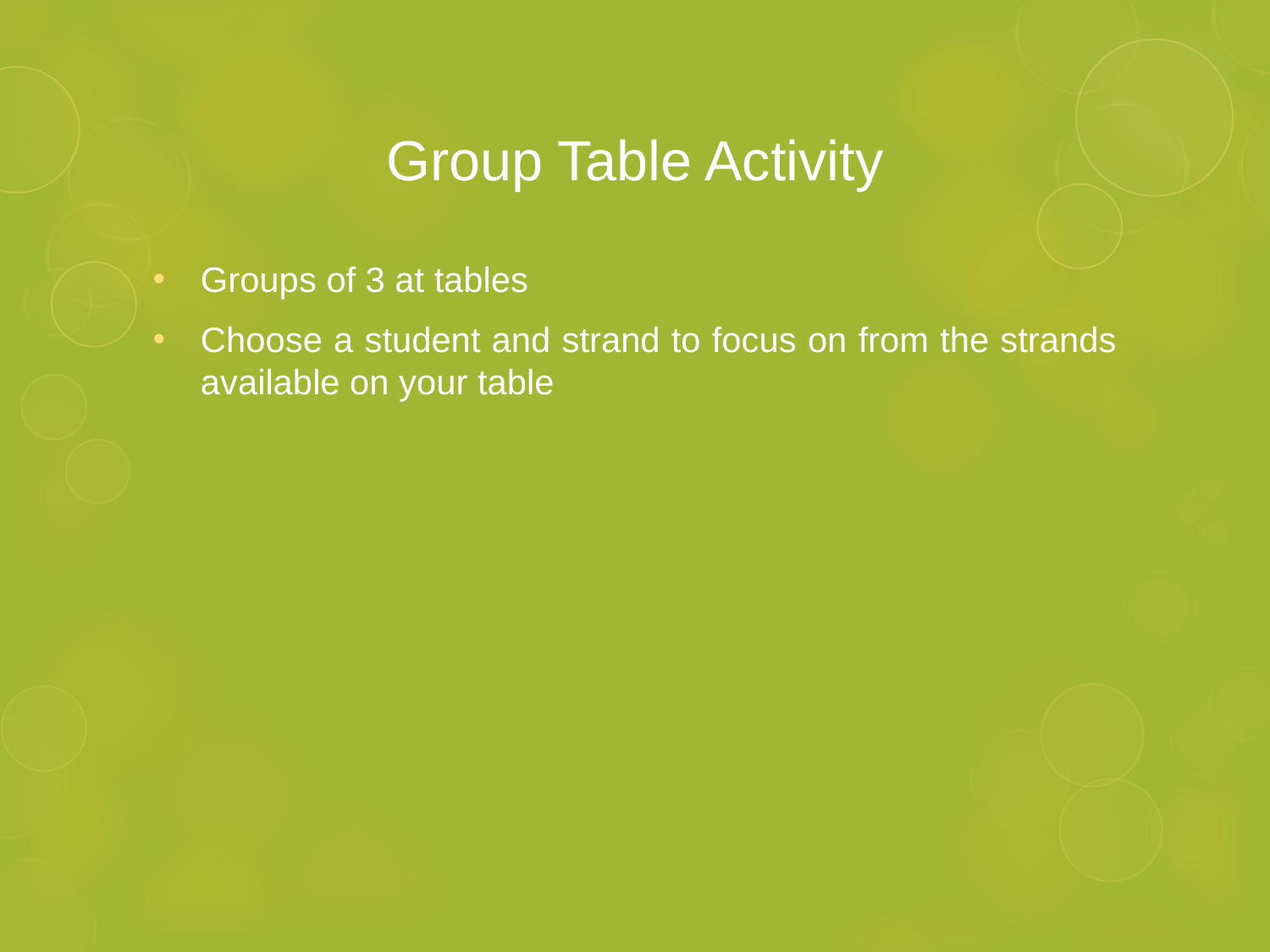

# Group Table Activity
Groups of 3 at tables
Choose a student and strand to focus on from the strands available on your table